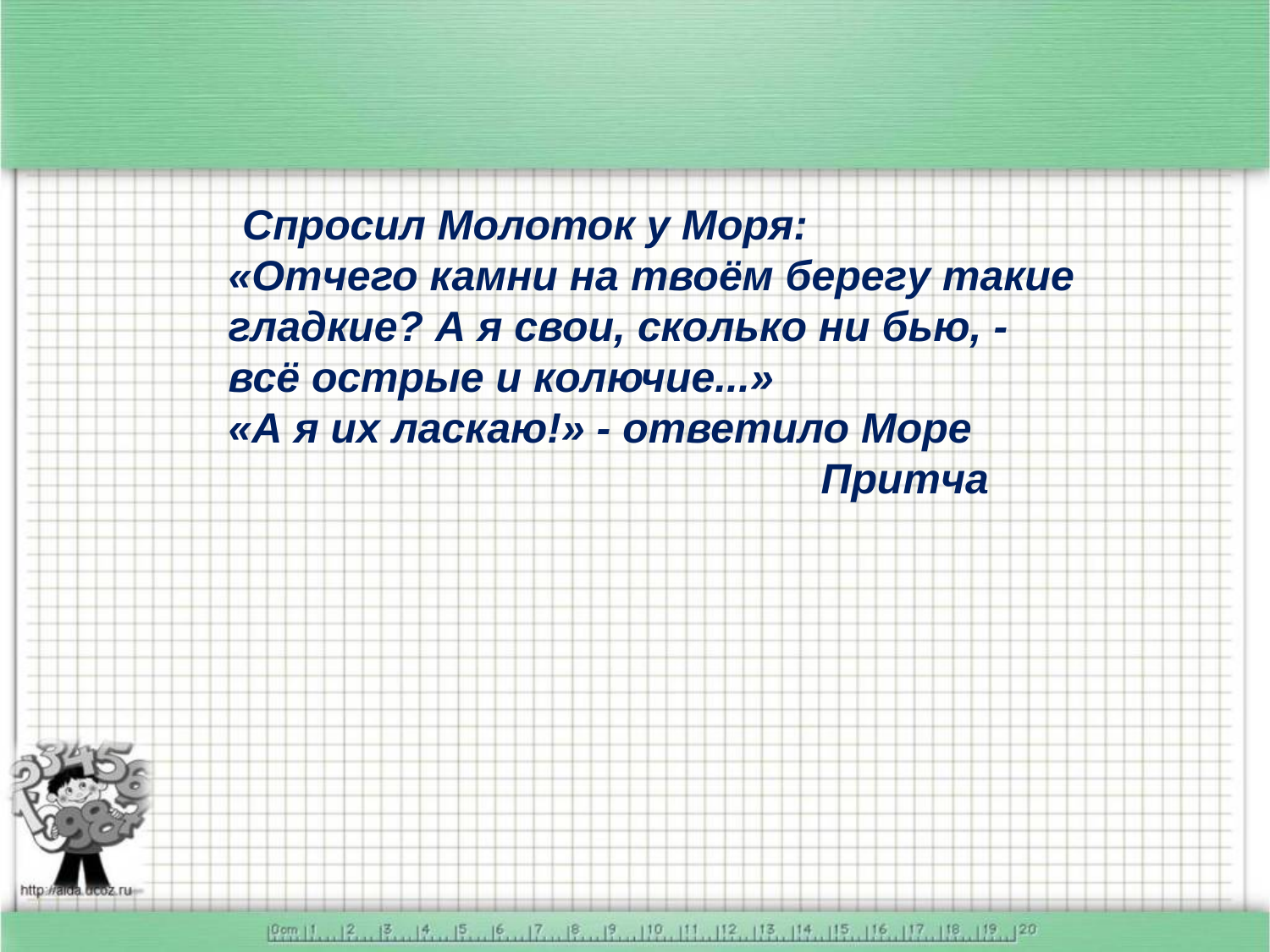

Спросил Молоток у Моря:
              «Отчего камни на твоём берегу такие
              гладкие? А я свои, сколько ни бью, -
              всё острые и колючие...»
              «А я их ласкаю!» - ответило Море
                                                                Притча